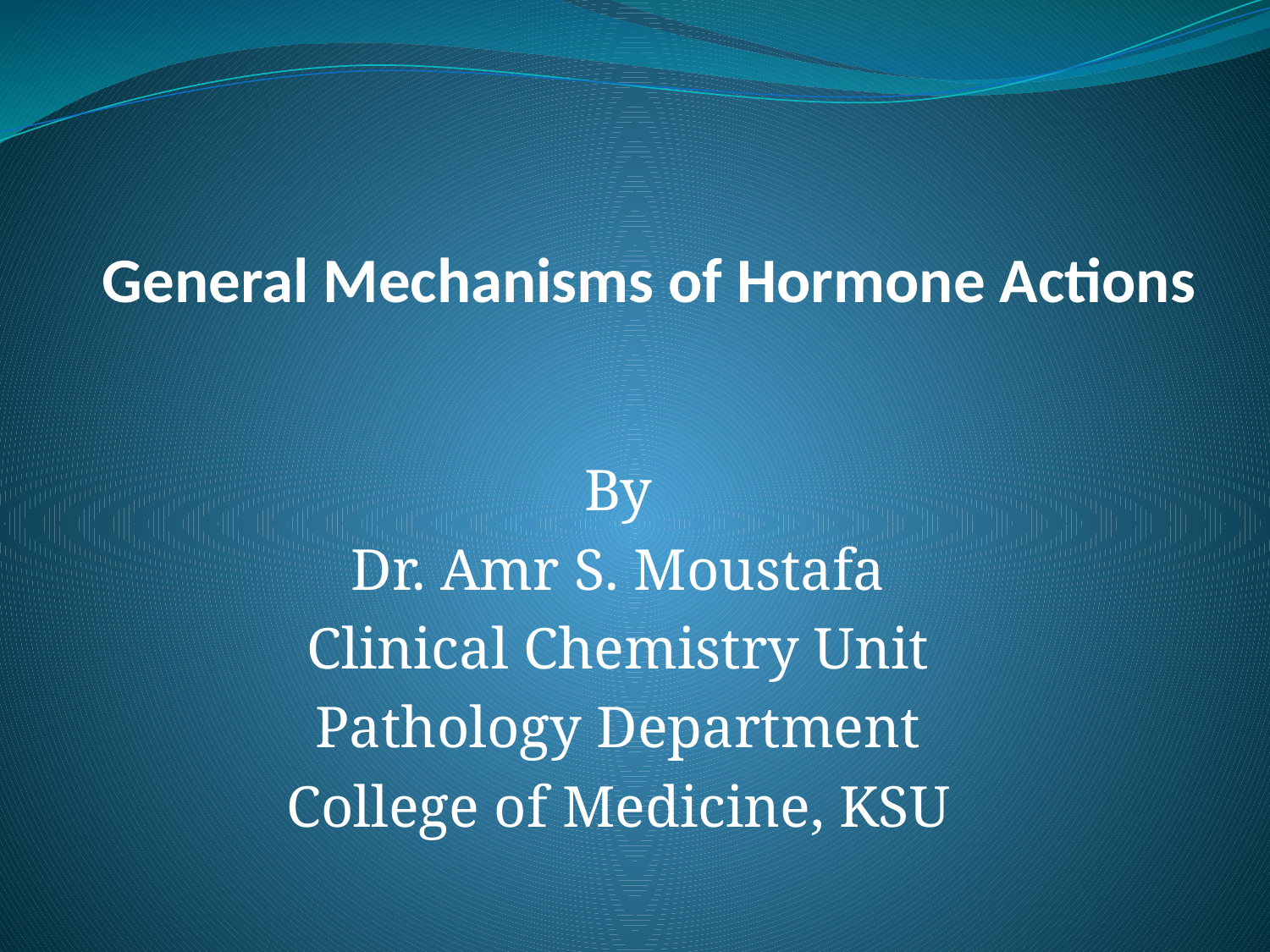

# General Mechanisms of Hormone Actions
By
 Dr. Amr S. Moustafa
Clinical Chemistry Unit
Pathology Department
College of Medicine, KSU